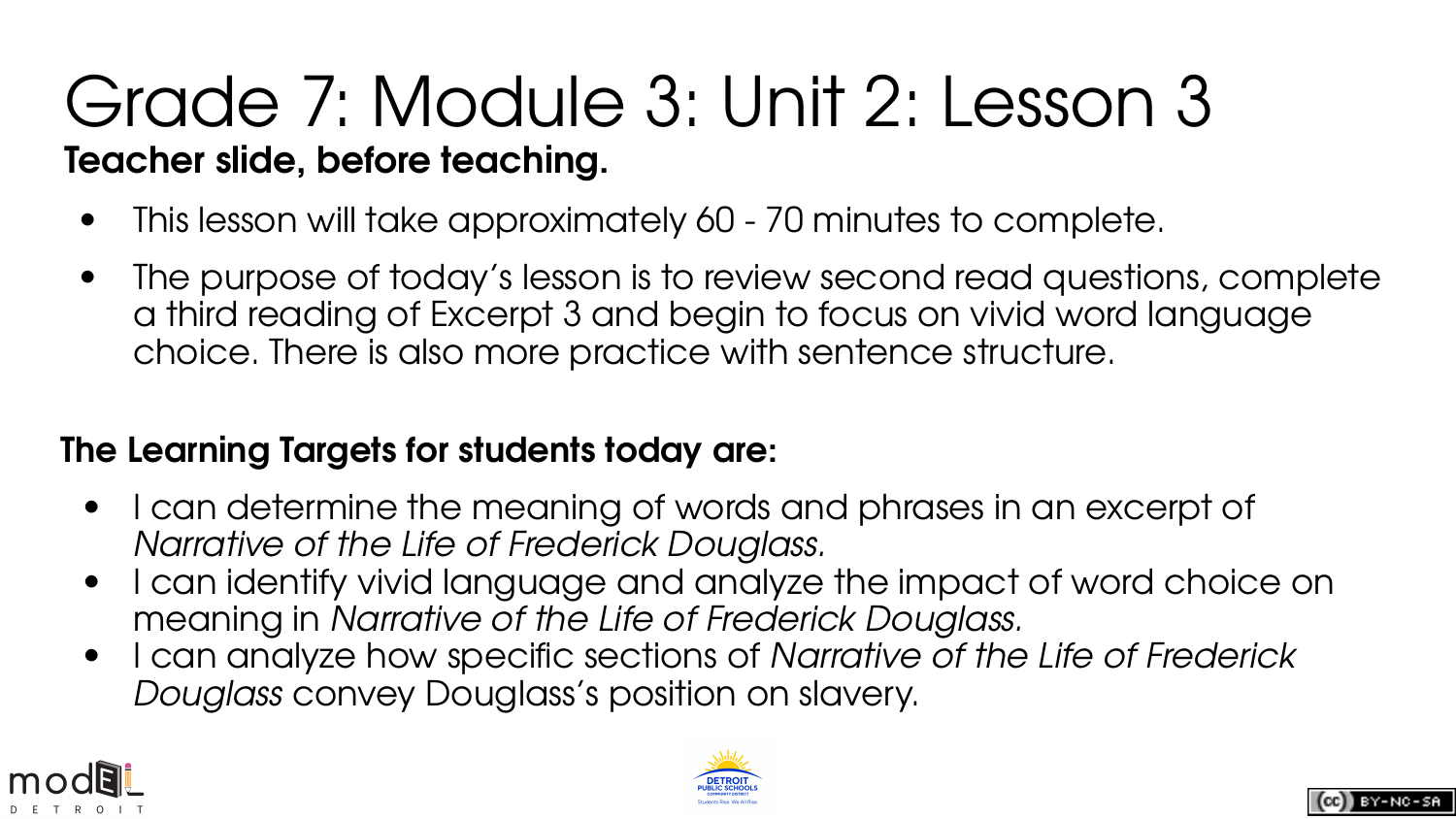

Grade 7: Module 3: Unit 2: Lesson 3
Teacher slide, before teaching.
This lesson will take approximately 60 - 70 minutes to complete.
The purpose of today’s lesson is to review second read questions, complete a third reading of Excerpt 3 and begin to focus on vivid word language choice. There is also more practice with sentence structure.

The Learning Targets for students today are:
I can determine the meaning of words and phrases in an excerpt of Narrative of the Life of Frederick Douglass.
I can identify vivid language and analyze the impact of word choice on meaning in Narrative of the Life of Frederick Douglass.
I can analyze how specific sections of Narrative of the Life of Frederick Douglass convey Douglass’s position on slavery.